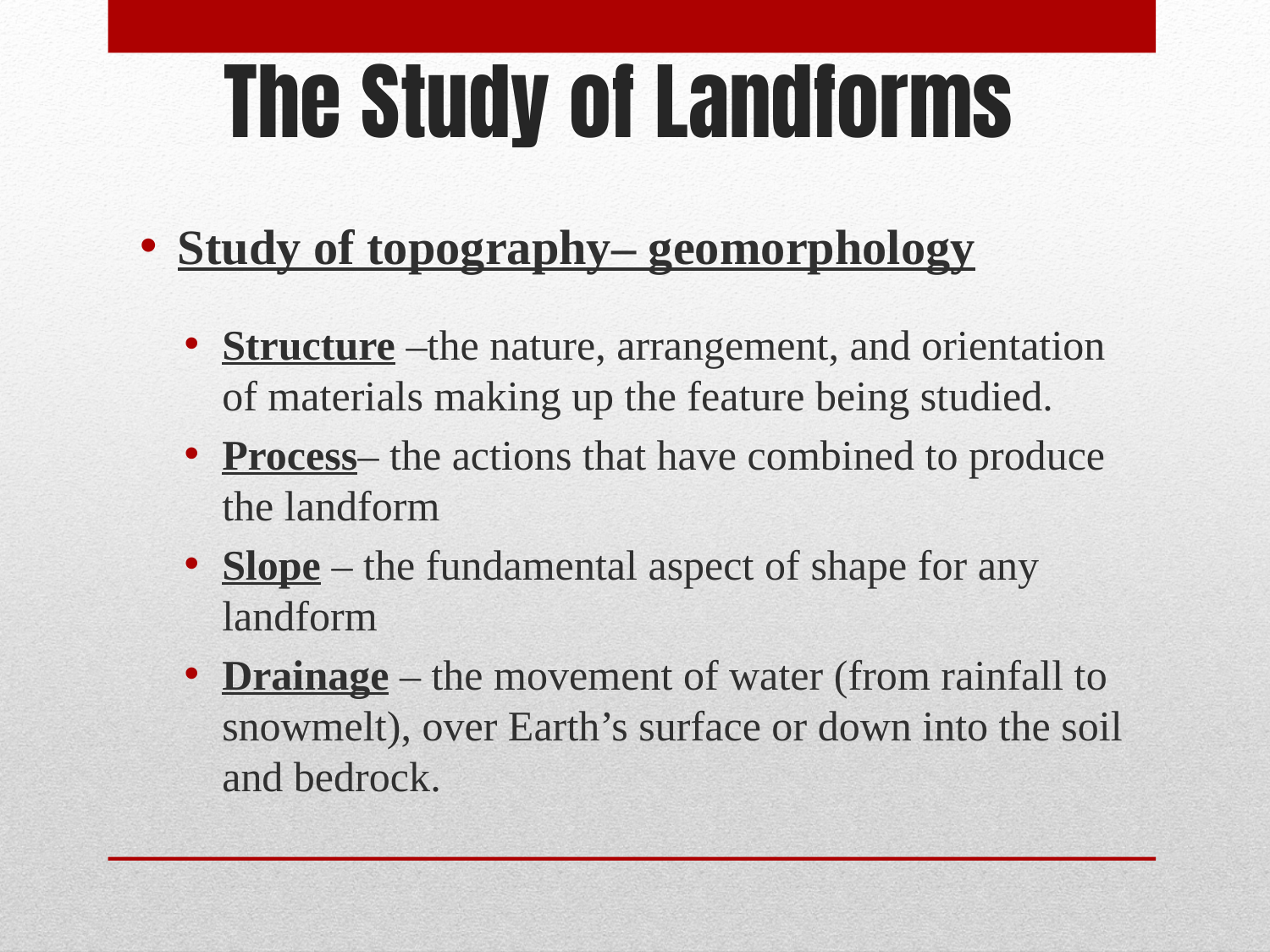

The Study of Landforms
Study of topography– geomorphology

Structure –the nature, arrangement, and orientation of materials making up the feature being studied.
Process– the actions that have combined to produce the landform
Slope – the fundamental aspect of shape for any landform
Drainage – the movement of water (from rainfall to snowmelt), over Earth’s surface or down into the soil and bedrock.